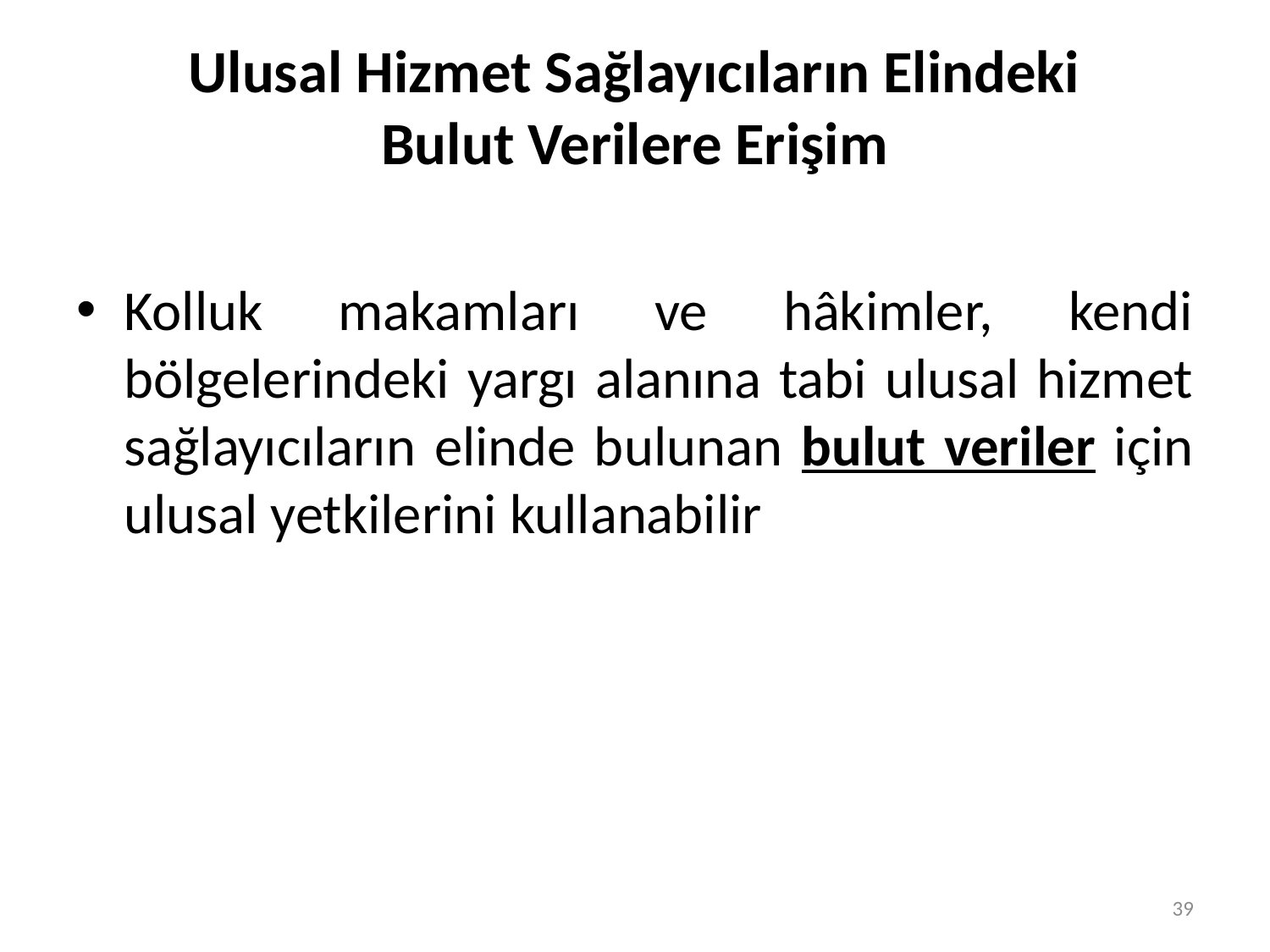

# Ulusal Hizmet Sağlayıcıların Elindeki Bulut Verilere Erişim
Kolluk makamları ve hâkimler, kendi bölgelerindeki yargı alanına tabi ulusal hizmet sağlayıcıların elinde bulunan bulut veriler için ulusal yetkilerini kullanabilir
39